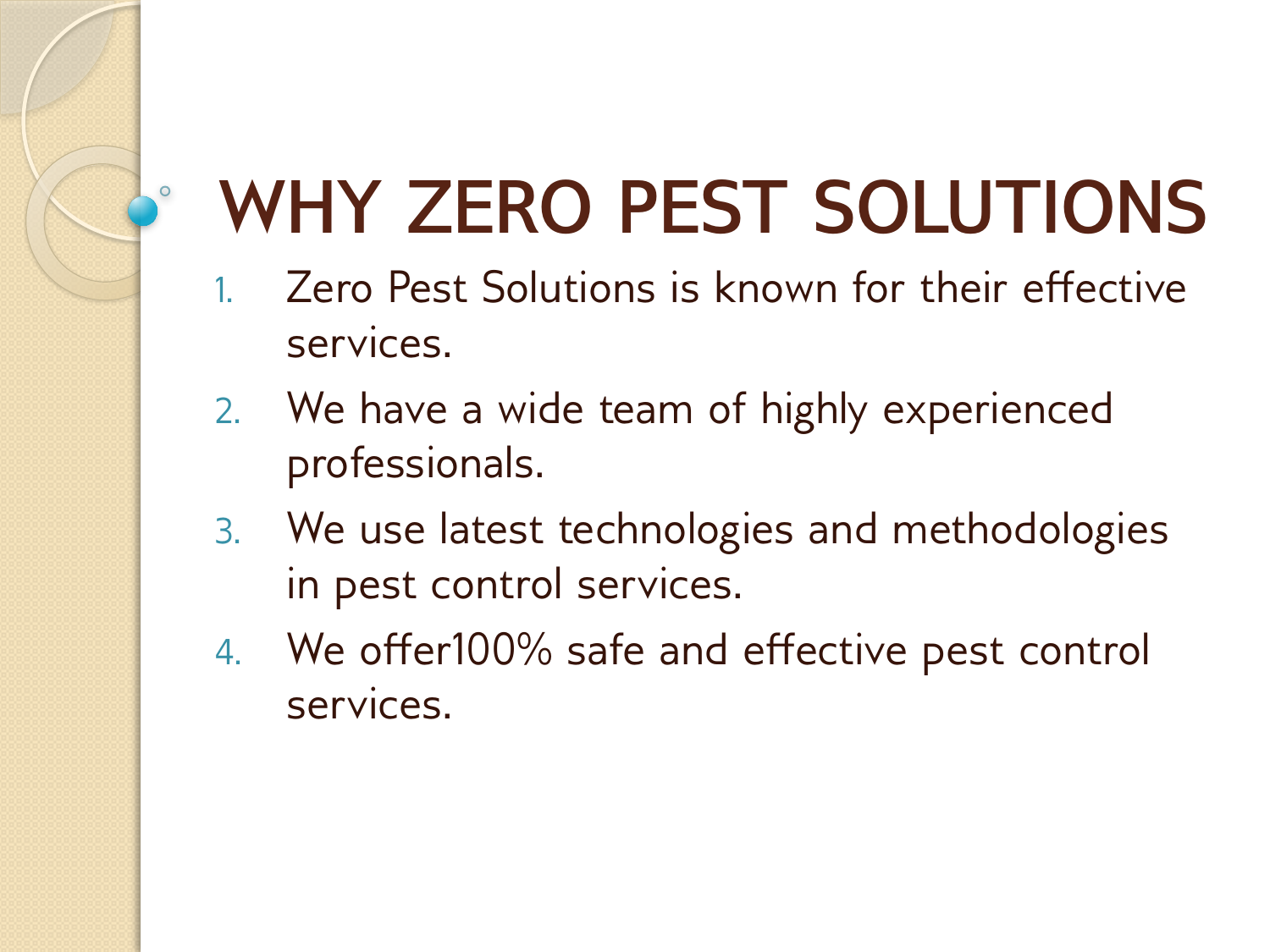

# WHY ZERO PEST SOLUTIONS
Zero Pest Solutions is known for their effective services.
We have a wide team of highly experienced professionals.
We use latest technologies and methodologies in pest control services.
We offer100% safe and effective pest control services.